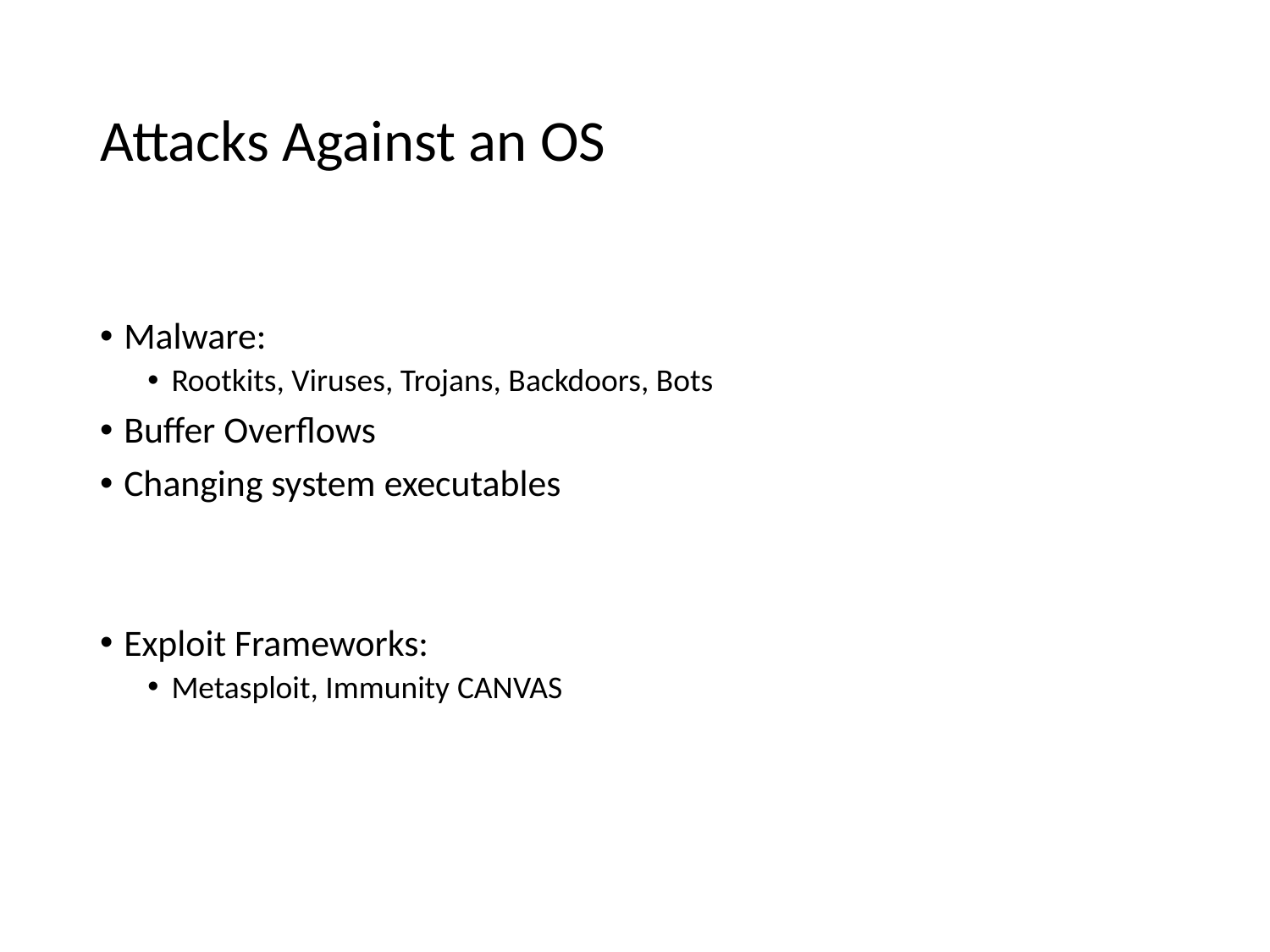

# Attacks Against an OS

Malware:
Rootkits, Viruses, Trojans, Backdoors, Bots
Buffer Overflows
Changing system executables

Exploit Frameworks:
Metasploit, Immunity CANVAS